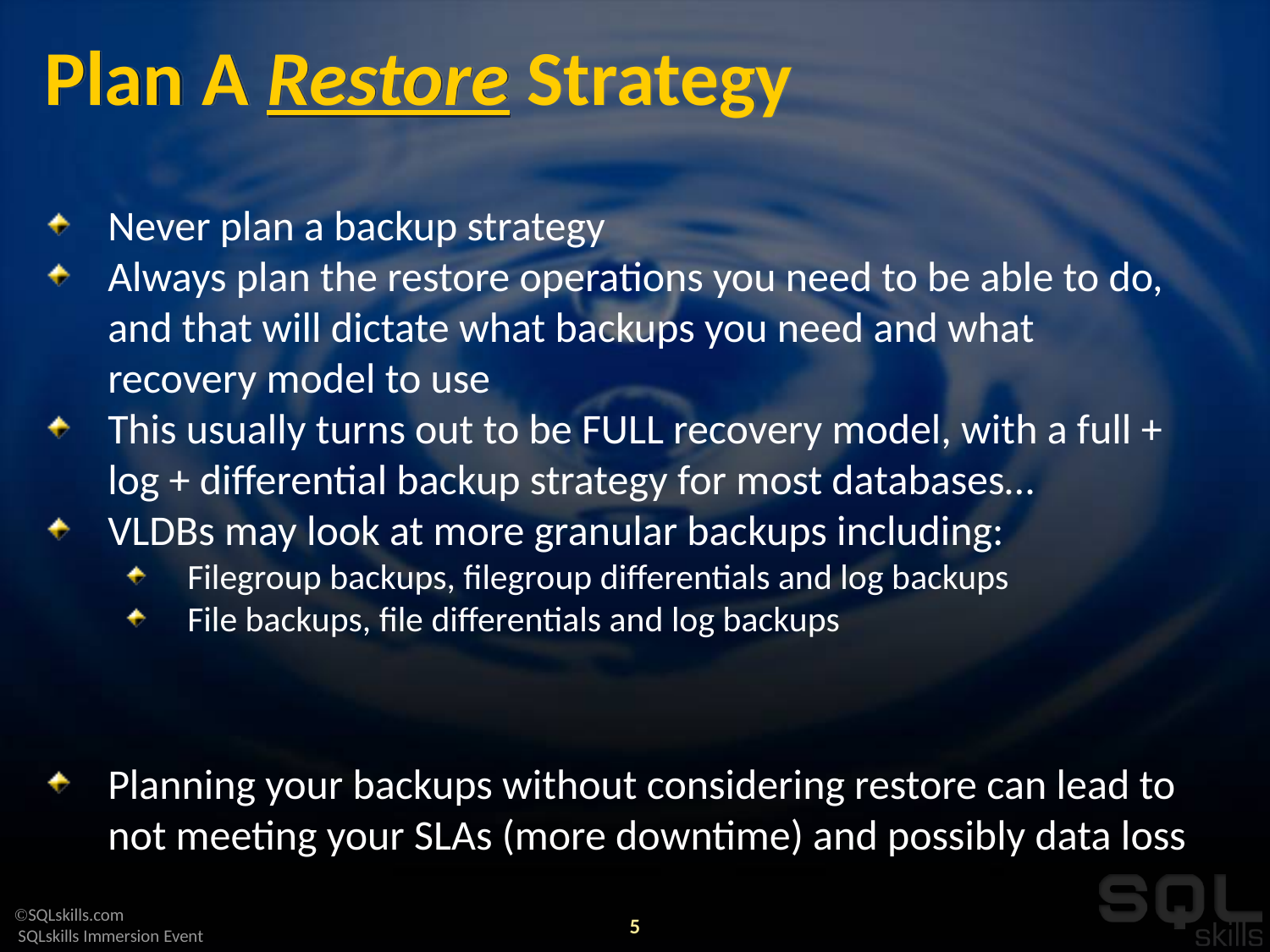

# Plan A Restore Strategy
Never plan a backup strategy
Always plan the restore operations you need to be able to do, and that will dictate what backups you need and what recovery model to use
This usually turns out to be FULL recovery model, with a full + log + differential backup strategy for most databases…
VLDBs may look at more granular backups including:
Filegroup backups, filegroup differentials and log backups
File backups, file differentials and log backups

Planning your backups without considering restore can lead to not meeting your SLAs (more downtime) and possibly data loss
5